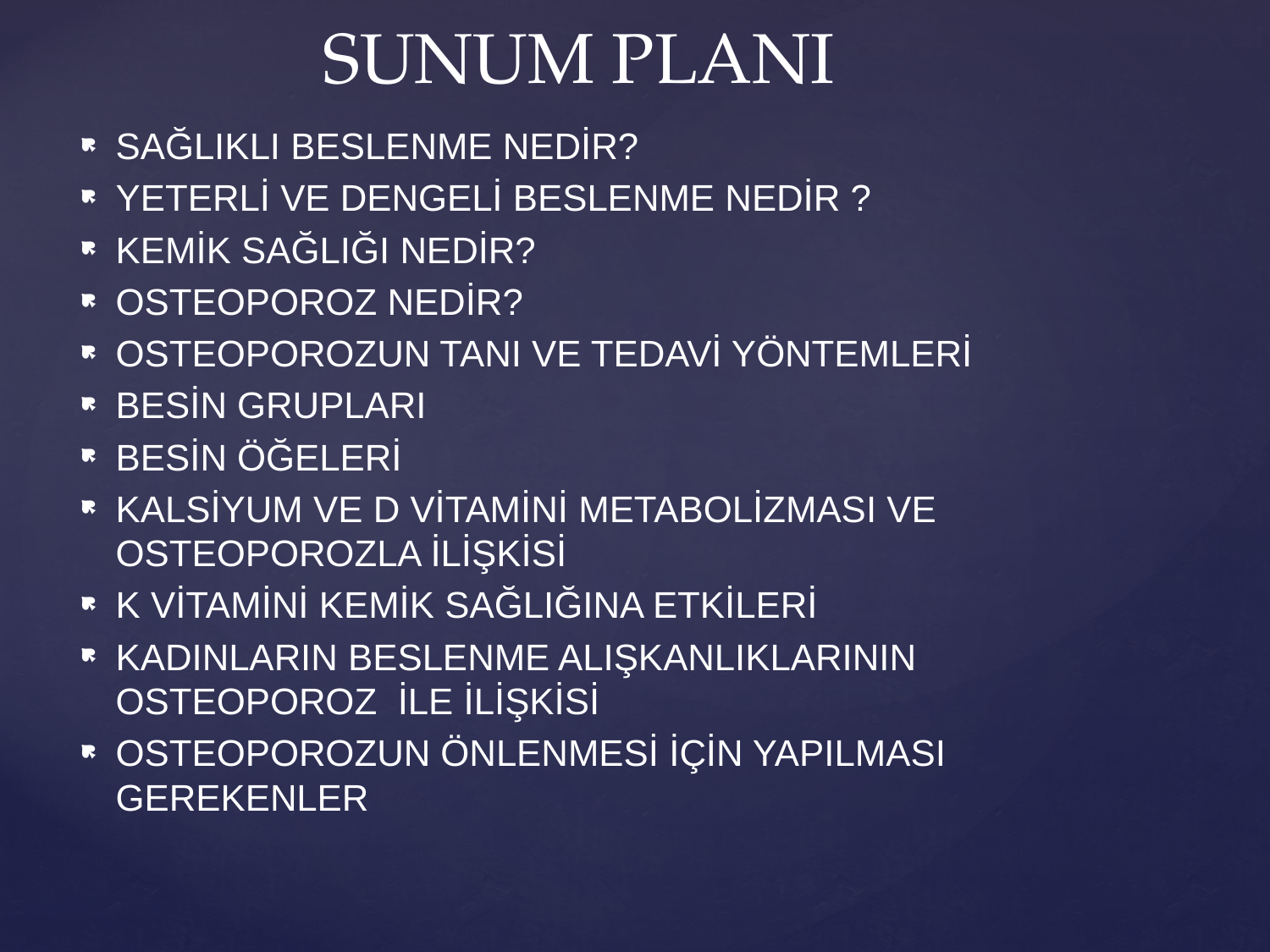

# SUNUM PLANI
SAĞLIKLI BESLENME NEDİR?
YETERLİ VE DENGELİ BESLENME NEDİR ?
KEMİK SAĞLIĞI NEDİR?
OSTEOPOROZ NEDİR?
OSTEOPOROZUN TANI VE TEDAVİ YÖNTEMLERİ
BESİN GRUPLARI
BESİN ÖĞELERİ
KALSİYUM VE D VİTAMİNİ METABOLİZMASI VE OSTEOPOROZLA İLİŞKİSİ
K VİTAMİNİ KEMİK SAĞLIĞINA ETKİLERİ
KADINLARIN BESLENME ALIŞKANLIKLARININ OSTEOPOROZ  İLE İLİŞKİSİ
OSTEOPOROZUN ÖNLENMESİ İÇİN YAPILMASI GEREKENLER